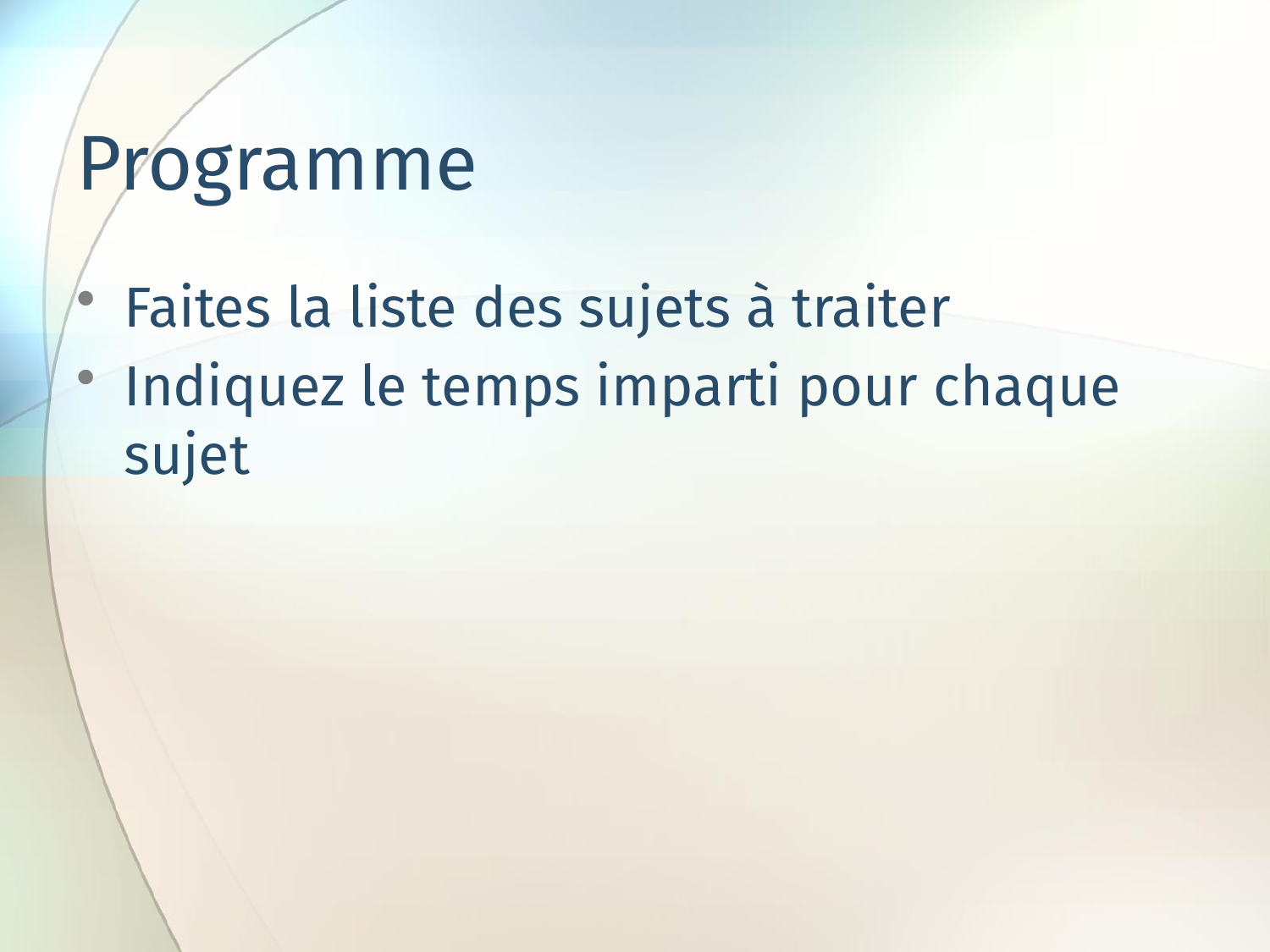

# Programme
Faites la liste des sujets à traiter
Indiquez le temps imparti pour chaque sujet